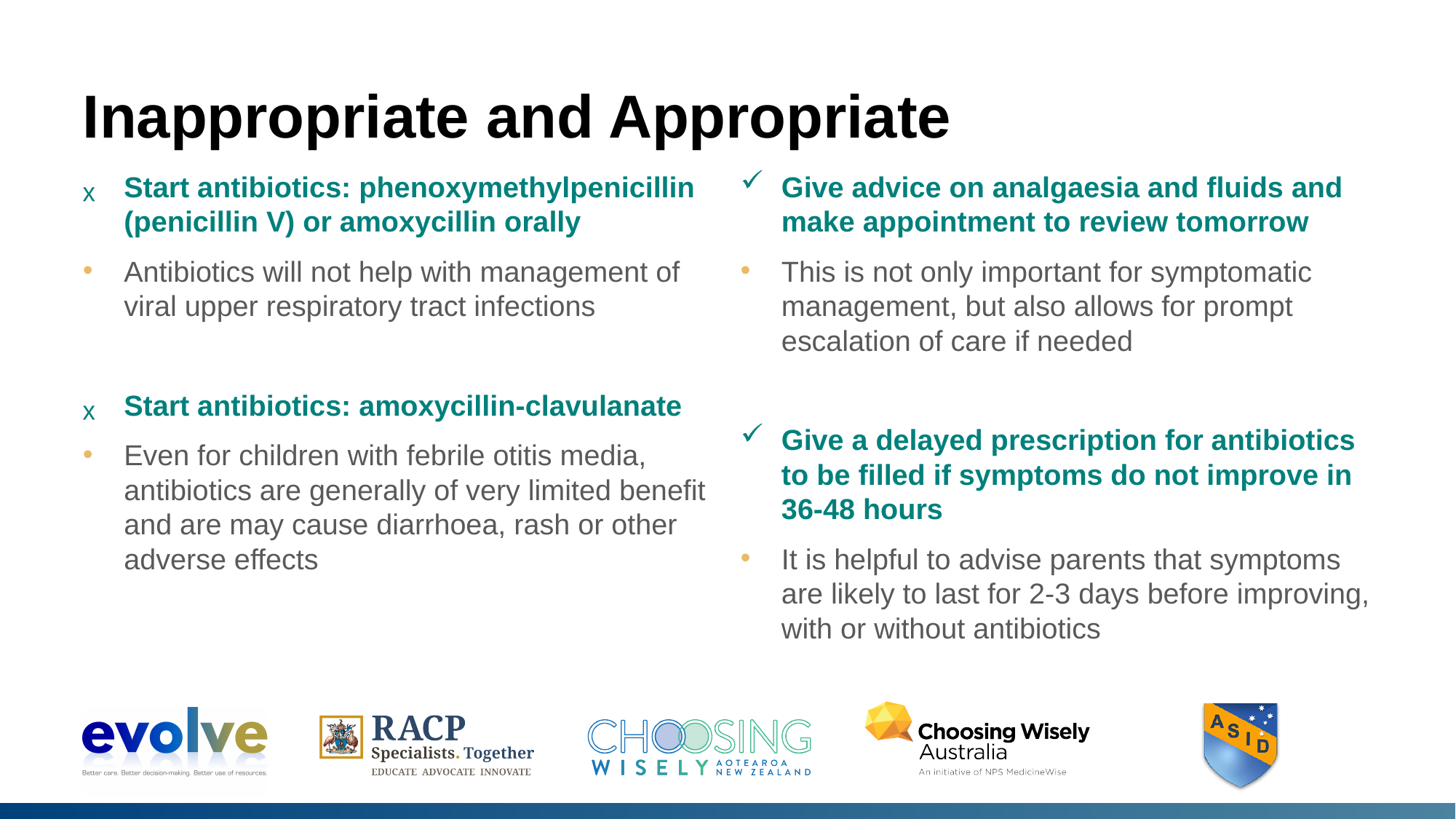

# Inappropriate and Appropriate
Start antibiotics: phenoxymethylpenicillin (penicillin V) or amoxycillin orally
Antibiotics will not help with management of viral upper respiratory tract infections

Start antibiotics: amoxycillin-clavulanate
Even for children with febrile otitis media, antibiotics are generally of very limited benefit and are may cause diarrhoea, rash or other adverse effects

Give advice on analgaesia and fluids and make appointment to review tomorrow
This is not only important for symptomatic management, but also allows for prompt escalation of care if needed

Give a delayed prescription for antibiotics to be filled if symptoms do not improve in 36-48 hours
It is helpful to advise parents that symptoms are likely to last for 2-3 days before improving, with or without antibiotics